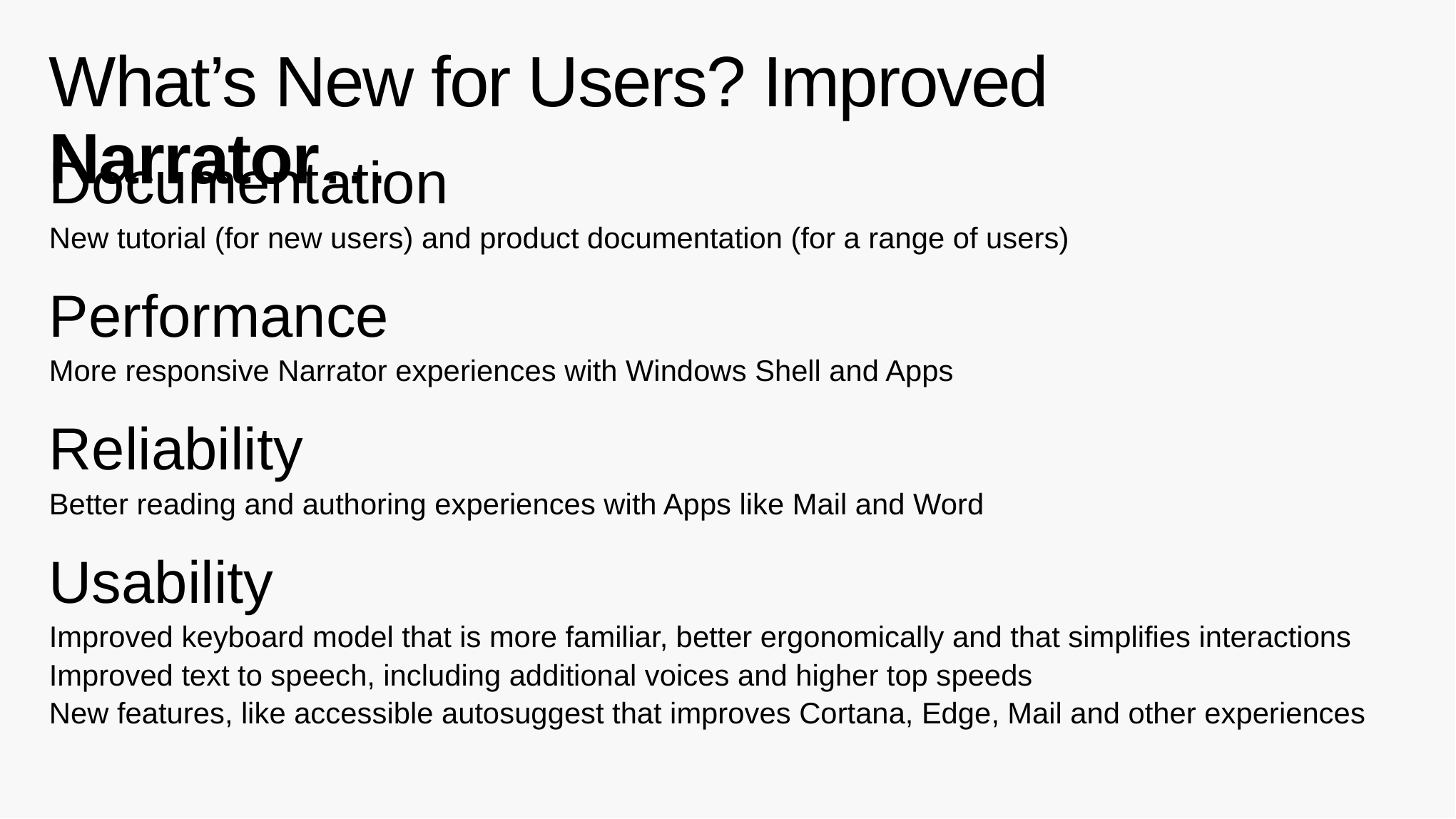

# What’s New for Users? Improved Narrator…
Documentation
New tutorial (for new users) and product documentation (for a range of users)

Performance
More responsive Narrator experiences with Windows Shell and Apps

Reliability
Better reading and authoring experiences with Apps like Mail and Word

Usability
Improved keyboard model that is more familiar, better ergonomically and that simplifies interactions
Improved text to speech, including additional voices and higher top speeds
New features, like accessible autosuggest that improves Cortana, Edge, Mail and other experiences